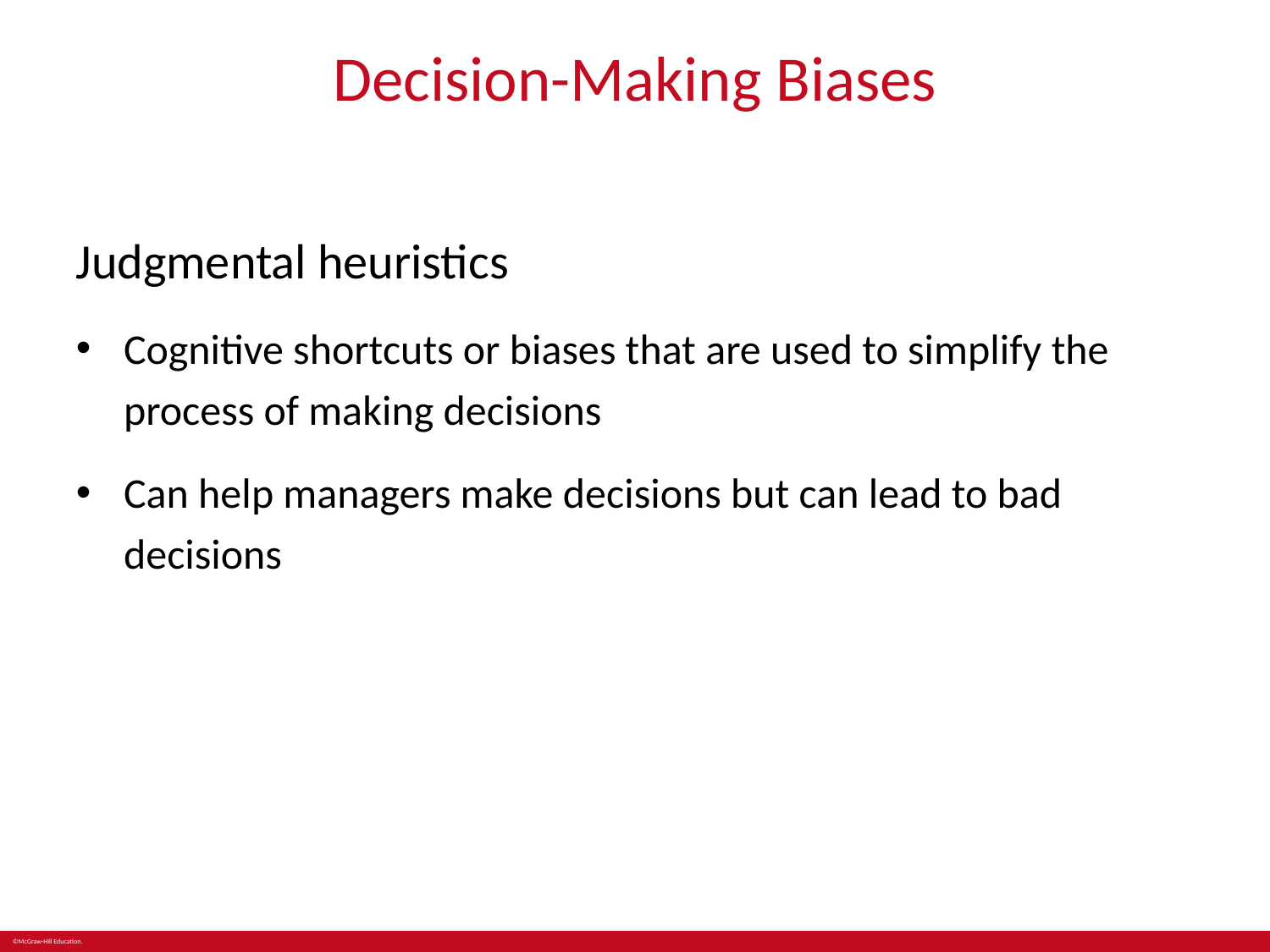

# Decision-Making Biases
Judgmental heuristics
Cognitive shortcuts or biases that are used to simplify the process of making decisions
Can help managers make decisions but can lead to bad decisions